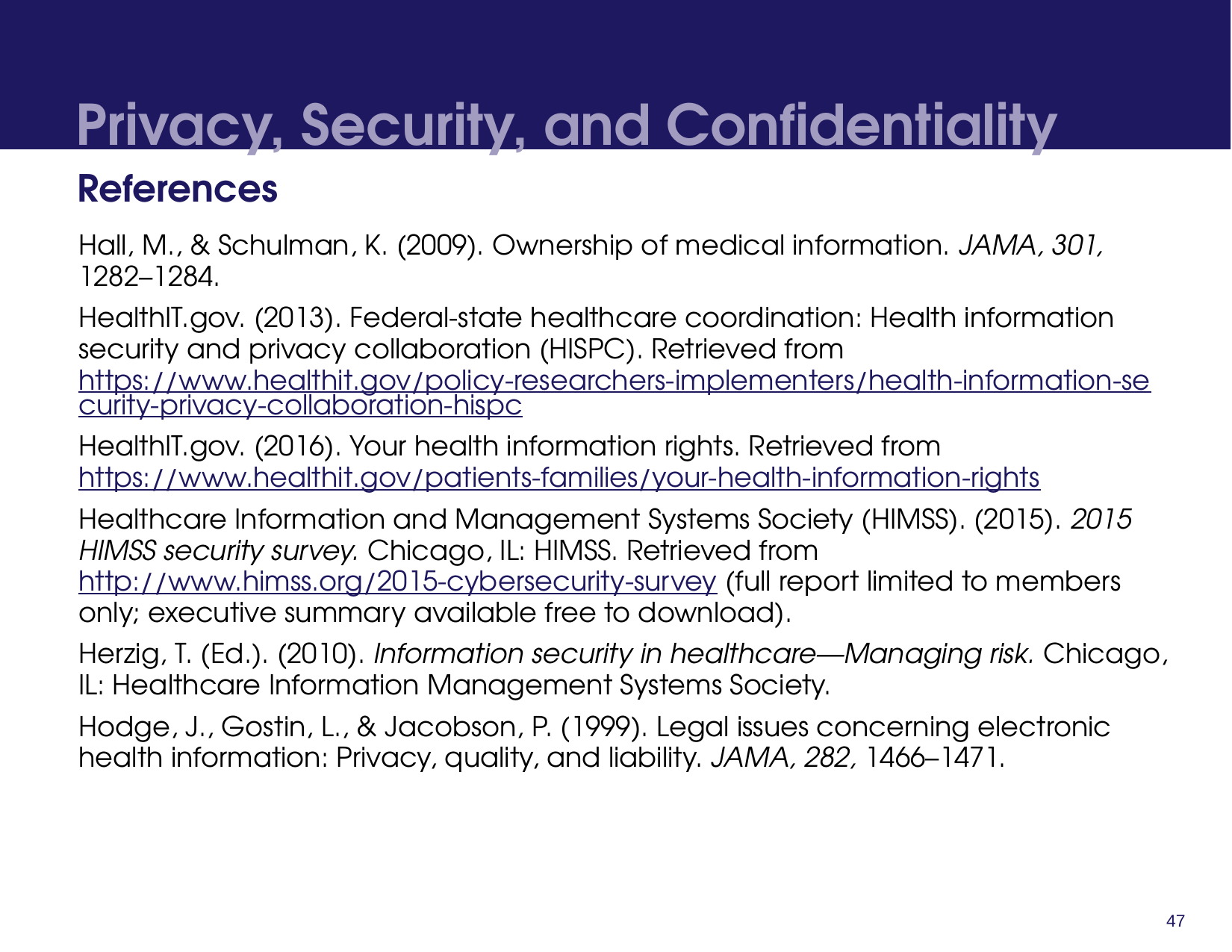

# Privacy, Security, and Confidentiality
References
Hall, M., & Schulman, K. (2009). Ownership of medical information. JAMA, 301, 1282–1284.
HealthIT.gov. (2013). Federal-state healthcare coordination: Health information security and privacy collaboration (HISPC). Retrieved from https://www.healthit.gov/policy-researchers-implementers/health-information-security-privacy-collaboration-hispc
HealthIT.gov. (2016). Your health information rights. Retrieved from https://www.healthit.gov/patients-families/your-health-information-rights
Healthcare Information and Management Systems Society (HIMSS). (2015). 2015 HIMSS security survey. Chicago, IL: HIMSS. Retrieved from http://www.himss.org/2015-cybersecurity-survey (full report limited to members only; executive summary available free to download).
Herzig, T. (Ed.). (2010). Information security in healthcare—Managing risk. Chicago, IL: Healthcare Information Management Systems Society.
Hodge, J., Gostin, L., & Jacobson, P. (1999). Legal issues concerning electronic health information: Privacy, quality, and liability. JAMA, 282, 1466–1471.

47